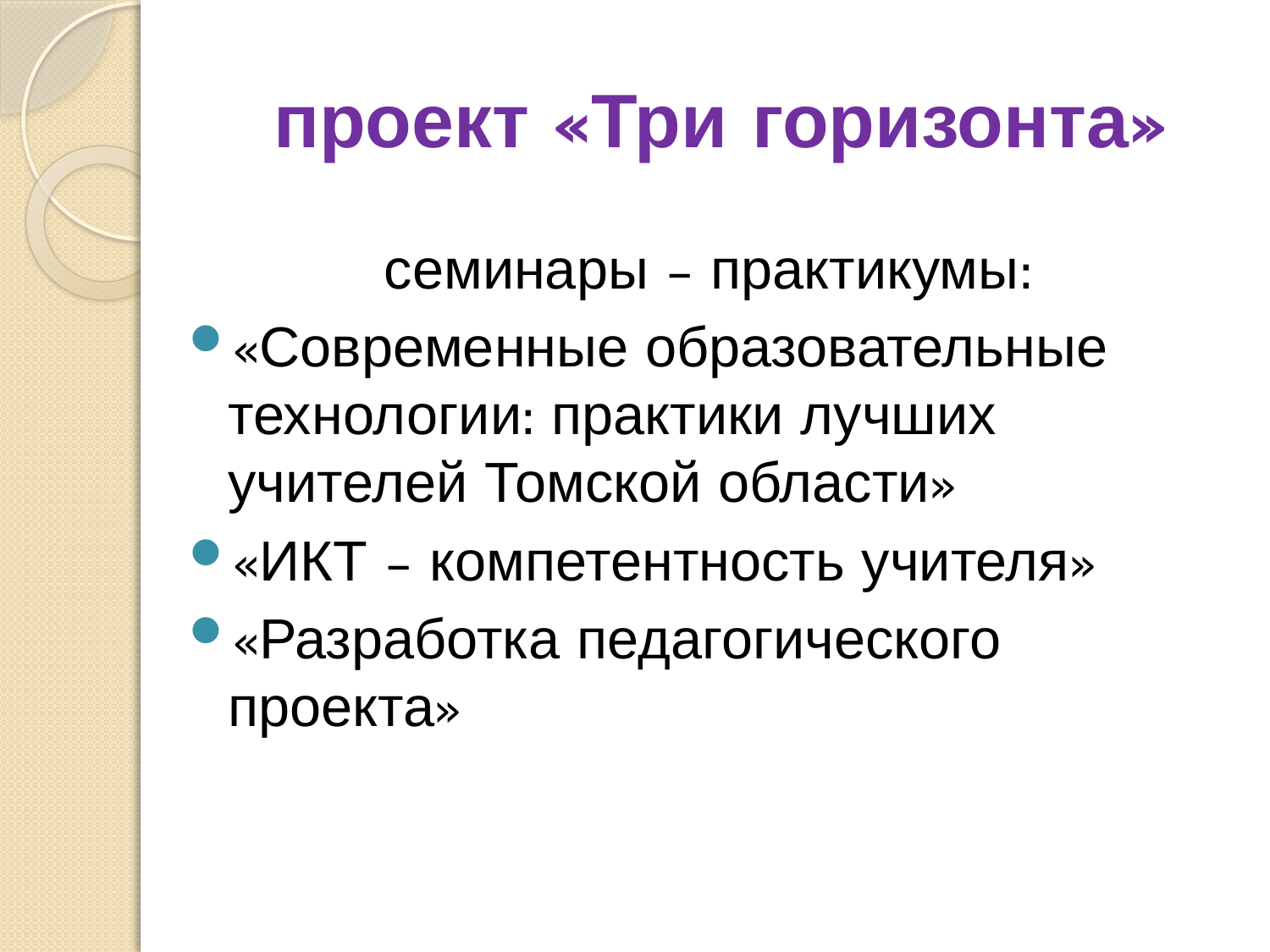

# проект «Три горизонта»
семинары – практикумы:
«Современные образовательные технологии: практики лучших учителей Томской области»
«ИКТ – компетентность учителя»
«Разработка педагогического проекта»